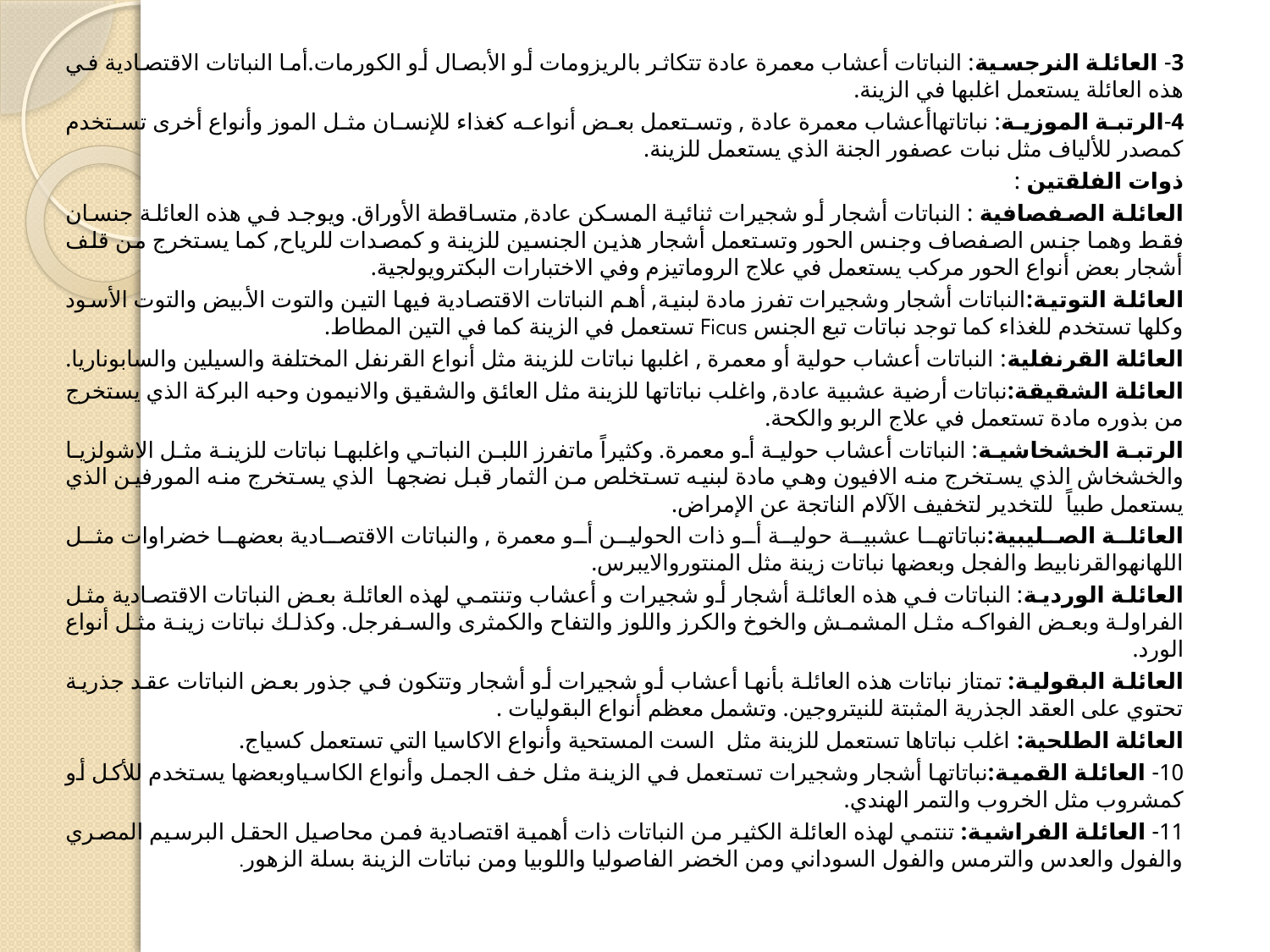

#
3- العائلة النرجسية: النباتات أعشاب معمرة عادة تتكاثر بالريزومات أو الأبصال أو الكورمات.أما النباتات الاقتصادية في هذه العائلة يستعمل اغلبها في الزينة.
4-الرتبة الموزية: نباتاتهاأعشاب معمرة عادة , وتستعمل بعض أنواعه كغذاء للإنسان مثل الموز وأنواع أخرى تستخدم كمصدر للألياف مثل نبات عصفور الجنة الذي يستعمل للزينة.
ذوات الفلقتين :
العائلة الصفصافية : النباتات أشجار أو شجيرات ثنائية المسكن عادة, متساقطة الأوراق. ويوجد في هذه العائلة جنسان فقط وهما جنس الصفصاف وجنس الحور وتستعمل أشجار هذين الجنسين للزينة و كمصدات للرياح, كما يستخرج من قلف أشجار بعض أنواع الحور مركب يستعمل في علاج الروماتيزم وفي الاختبارات البكترويولجية.
العائلة التوتية:النباتات أشجار وشجيرات تفرز مادة لبنية, أهم النباتات الاقتصادية فيها التين والتوت الأبيض والتوت الأسود وكلها تستخدم للغذاء كما توجد نباتات تبع الجنس Ficus تستعمل في الزينة كما في التين المطاط.
العائلة القرنفلية: النباتات أعشاب حولية أو معمرة , اغلبها نباتات للزينة مثل أنواع القرنفل المختلفة والسيلين والسابوناريا.
العائلة الشقيقة:نباتات أرضية عشبية عادة, واغلب نباتاتها للزينة مثل العائق والشقيق والانيمون وحبه البركة الذي يستخرج من بذوره مادة تستعمل في علاج الربو والكحة.
الرتبة الخشخاشية: النباتات أعشاب حولية أو معمرة. وكثيراً ماتفرز اللبن النباتي واغلبها نباتات للزينة مثل الاشولزيا والخشخاش الذي يستخرج منه الافيون وهي مادة لبنيه تستخلص من الثمار قبل نضجها  الذي يستخرج منه المورفين الذي يستعمل طبياً  للتخدير لتخفيف الآلام الناتجة عن الإمراض.
العائلة الصليبية:نباتاتها عشبية حولية أو ذات الحولين أو معمرة , والنباتات الاقتصادية بعضها خضراوات مثل اللهانهوالقرنابيط والفجل وبعضها نباتات زينة مثل المنتوروالايبرس.
العائلة الوردية: النباتات في هذه العائلة أشجار أو شجيرات و أعشاب وتنتمي لهذه العائلة بعض النباتات الاقتصادية مثل الفراولة وبعض الفواكه مثل المشمش والخوخ والكرز واللوز والتفاح والكمثرى والسفرجل. وكذلك نباتات زينة مثل أنواع الورد.
العائلة البقولية: تمتاز نباتات هذه العائلة بأنها أعشاب أو شجيرات أو أشجار وتتكون في جذور بعض النباتات عقد جذرية تحتوي على العقد الجذرية المثبتة للنيتروجين. وتشمل معظم أنواع البقوليات .
العائلة الطلحية: اغلب نباتاها تستعمل للزينة مثل  الست المستحية وأنواع الاكاسيا التي تستعمل كسياج.
10- العائلة القمية:نباتاتها أشجار وشجيرات تستعمل في الزينة مثل خف الجمل وأنواع الكاسياوبعضها يستخدم للأكل أو كمشروب مثل الخروب والتمر الهندي.
11- العائلة الفراشية: تنتمي لهذه العائلة الكثير من النباتات ذات أهمية اقتصادية فمن محاصيل الحقل البرسيم المصري والفول والعدس والترمس والفول السوداني ومن الخضر الفاصوليا واللوبيا ومن نباتات الزينة بسلة الزهور.